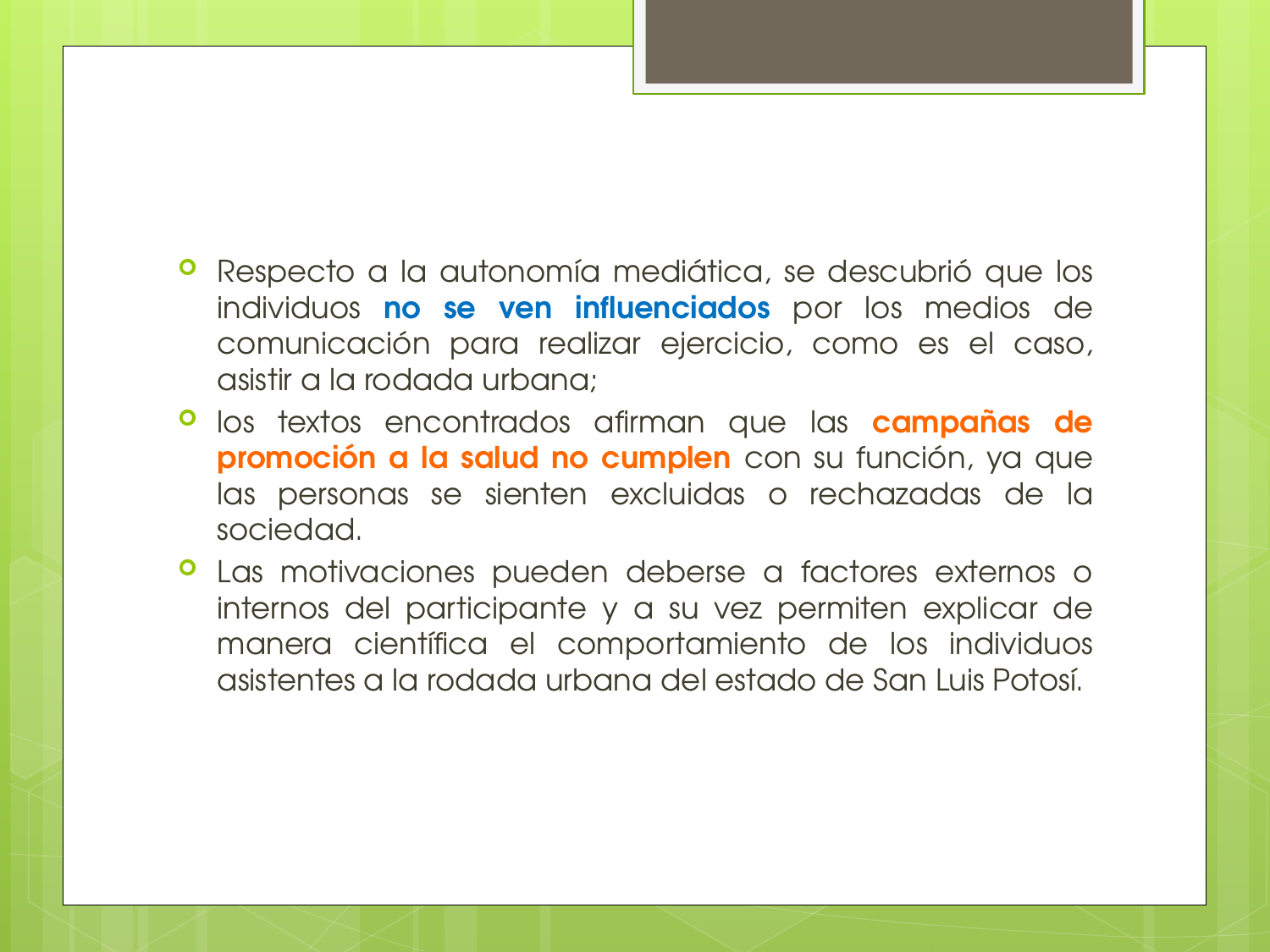

Respecto a la autonomía mediática, se descubrió que los individuos no se ven influenciados por los medios de comunicación para realizar ejercicio, como es el caso, asistir a la rodada urbana;
los textos encontrados afirman que las campañas de promoción a la salud no cumplen con su función, ya que las personas se sienten excluidas o rechazadas de la sociedad.
Las motivaciones pueden deberse a factores externos o internos del participante y a su vez permiten explicar de manera científica el comportamiento de los individuos asistentes a la rodada urbana del estado de San Luis Potosí.